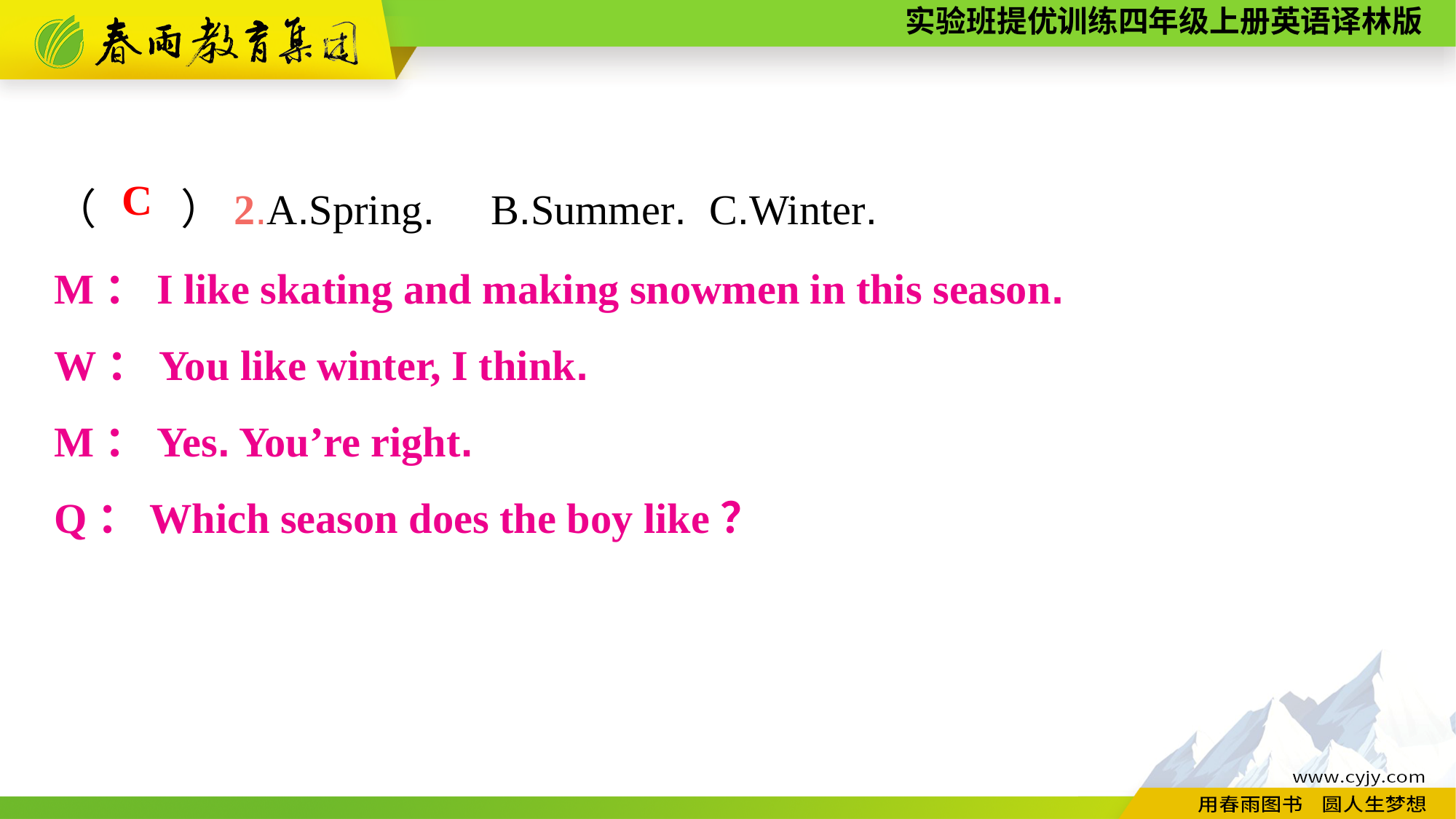

（　　）2.A.Spring.	B.Summer.	C.Winter.
C
M：I like skating and making snowmen in this season.
W：You like winter, I think.
M：Yes. You’re right.
Q：Which season does the boy like？